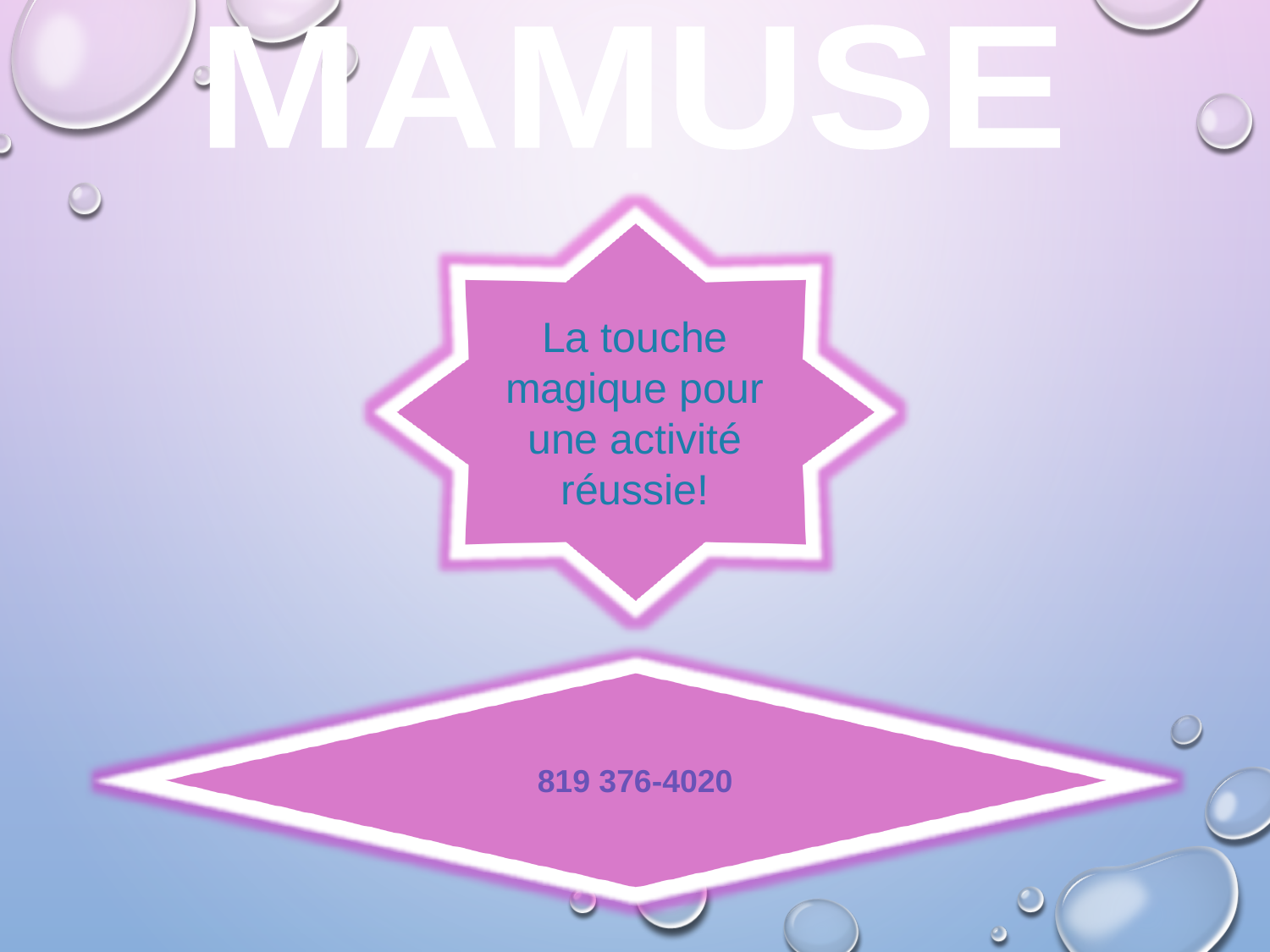

MAMUSE
La touche magique pour une activité réussie!
819 376-4020